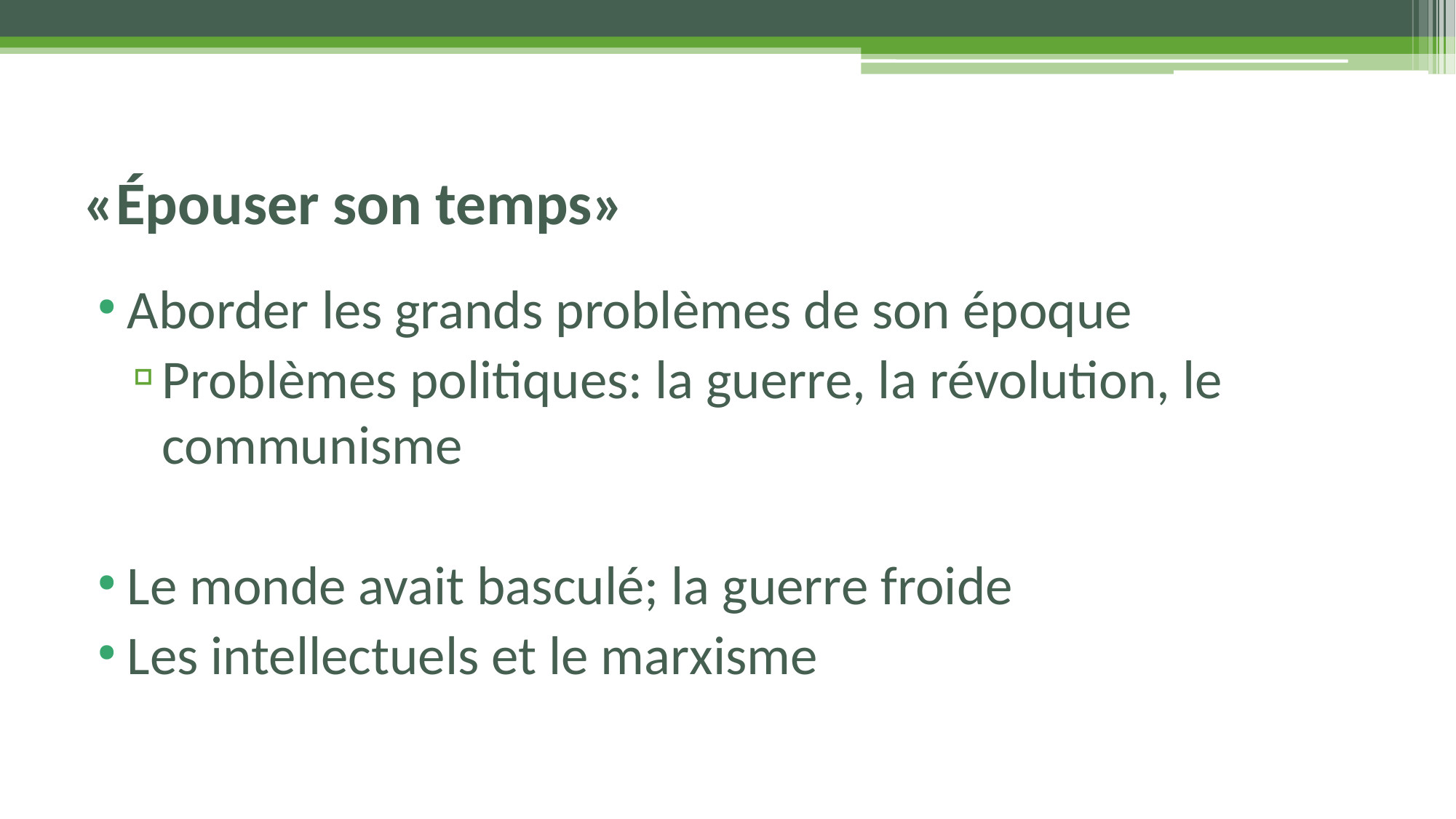

# «Épouser son temps»
Aborder les grands problèmes de son époque
Problèmes politiques: la guerre, la révolution, le communisme

Le monde avait basculé; la guerre froide
Les intellectuels et le marxisme